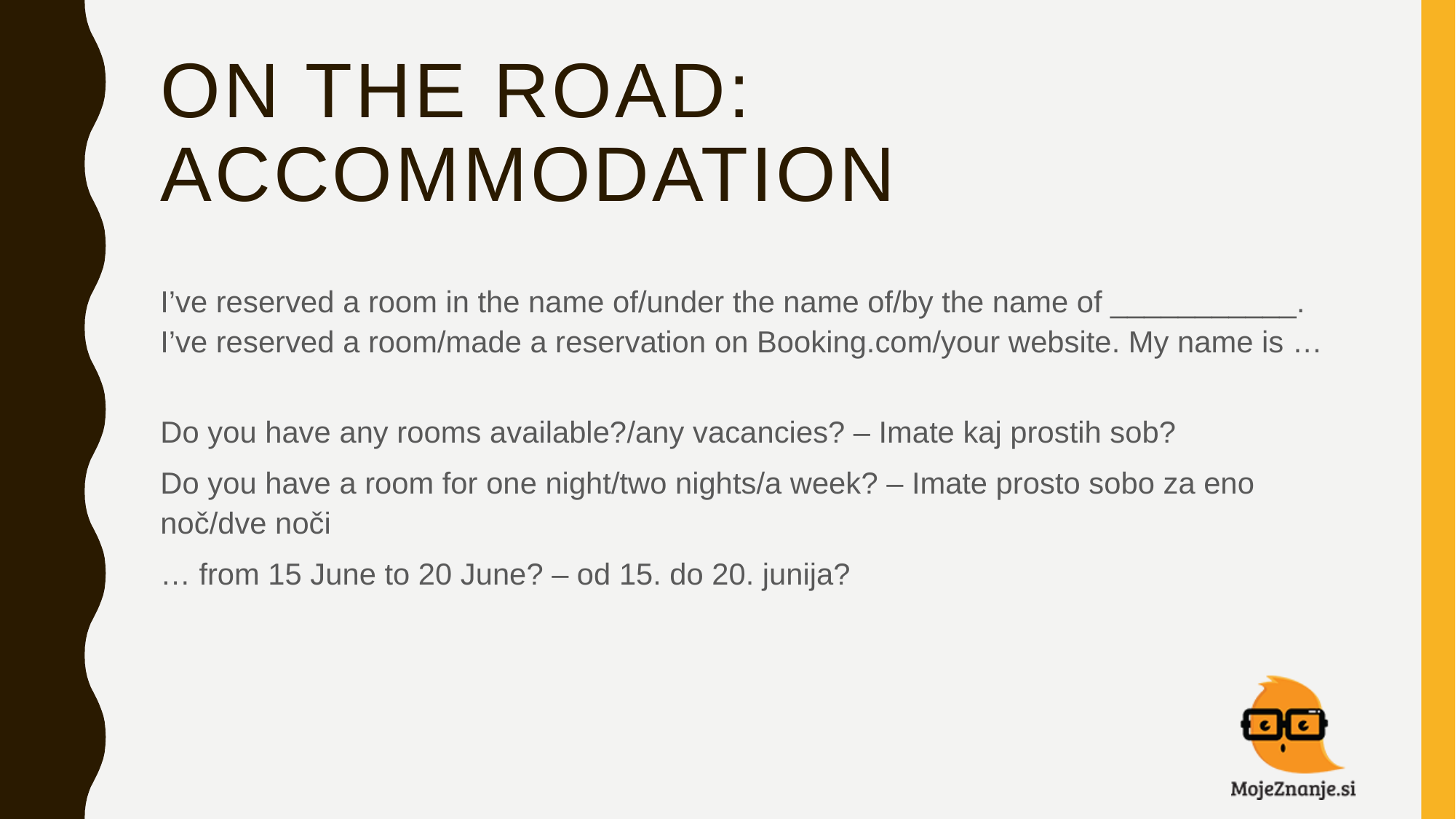

# ON THE ROAD: ACCOMMODATION
I’ve reserved a room in the name of/under the name of/by the name of ___________.
I’ve reserved a room/made a reservation on Booking.com/your website. My name is …
Do you have any rooms available?/any vacancies? – Imate kaj prostih sob?
Do you have a room for one night/two nights/a week? – Imate prosto sobo za eno noč/dve noči
… from 15 June to 20 June? – od 15. do 20. junija?